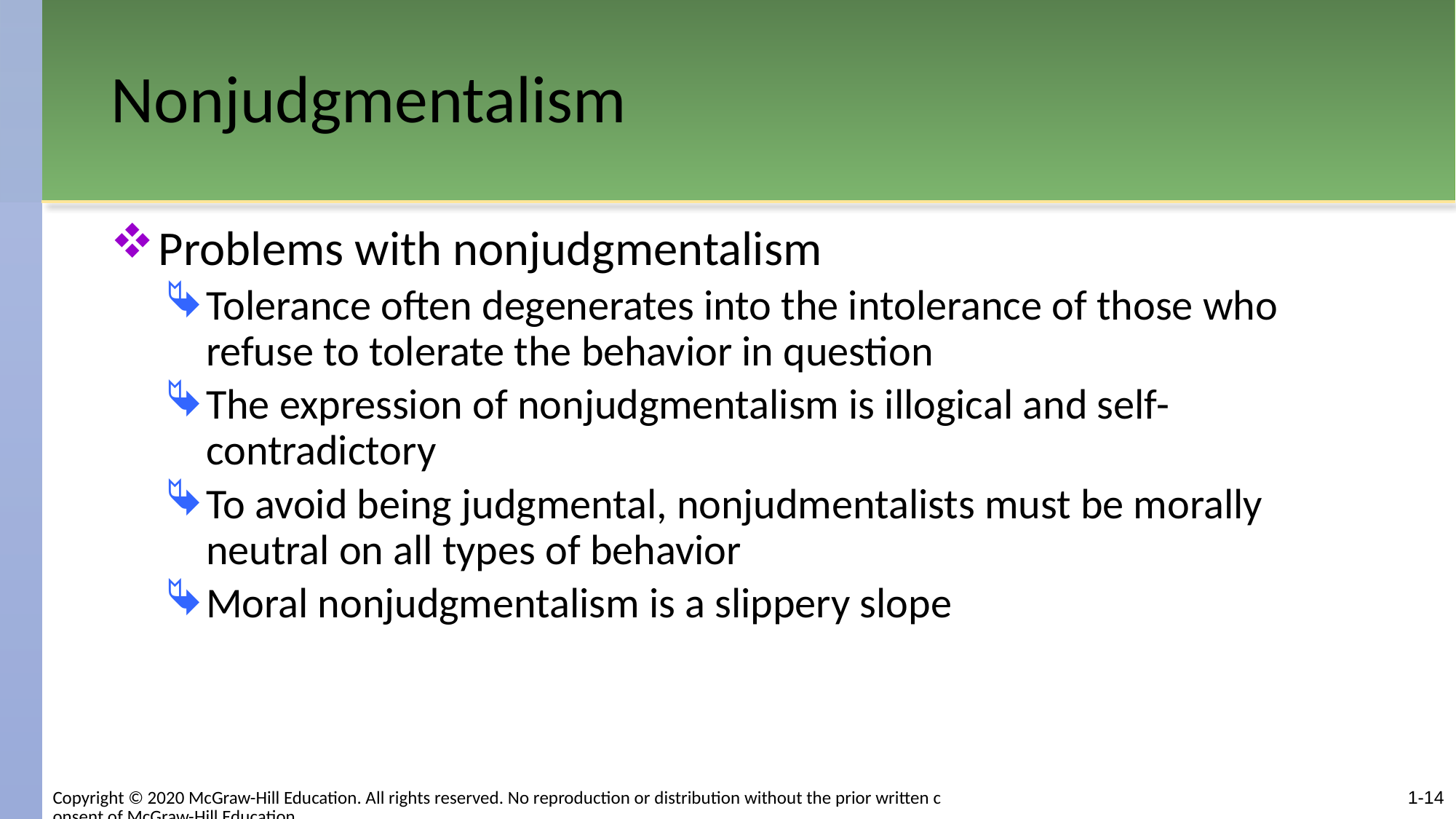

# Nonjudgmentalism
Problems with nonjudgmentalism
Tolerance often degenerates into the intolerance of those who refuse to tolerate the behavior in question
The expression of nonjudgmentalism is illogical and self-contradictory
To avoid being judgmental, nonjudmentalists must be morally neutral on all types of behavior
Moral nonjudgmentalism is a slippery slope
1-14
Copyright © 2020 McGraw-Hill Education. All rights reserved. No reproduction or distribution without the prior written consent of McGraw-Hill Education.